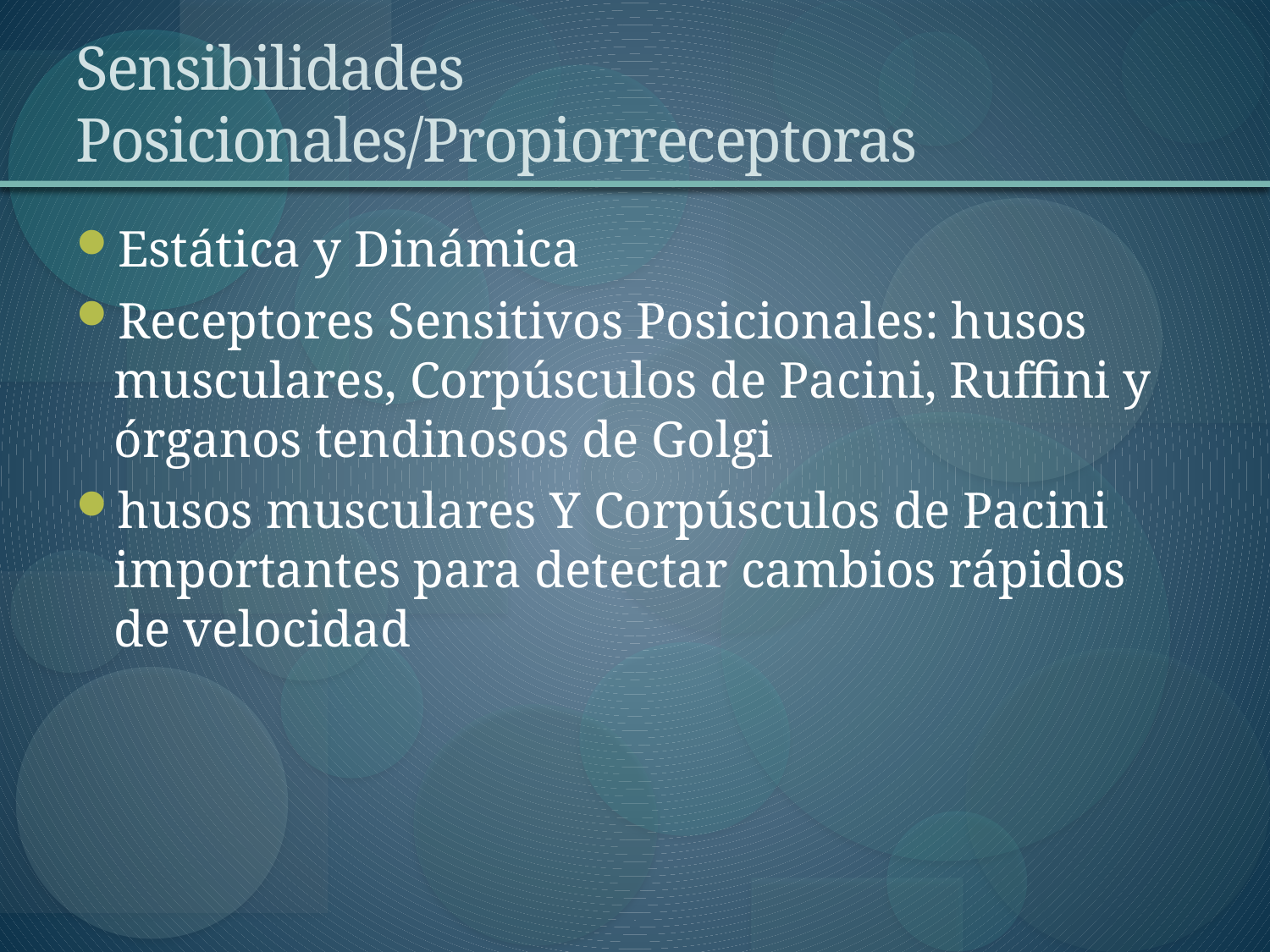

# Sensibilidades Posicionales/Propiorreceptoras
Estática y Dinámica
Receptores Sensitivos Posicionales: husos musculares, Corpúsculos de Pacini, Ruffini y órganos tendinosos de Golgi
husos musculares Y Corpúsculos de Pacini importantes para detectar cambios rápidos de velocidad